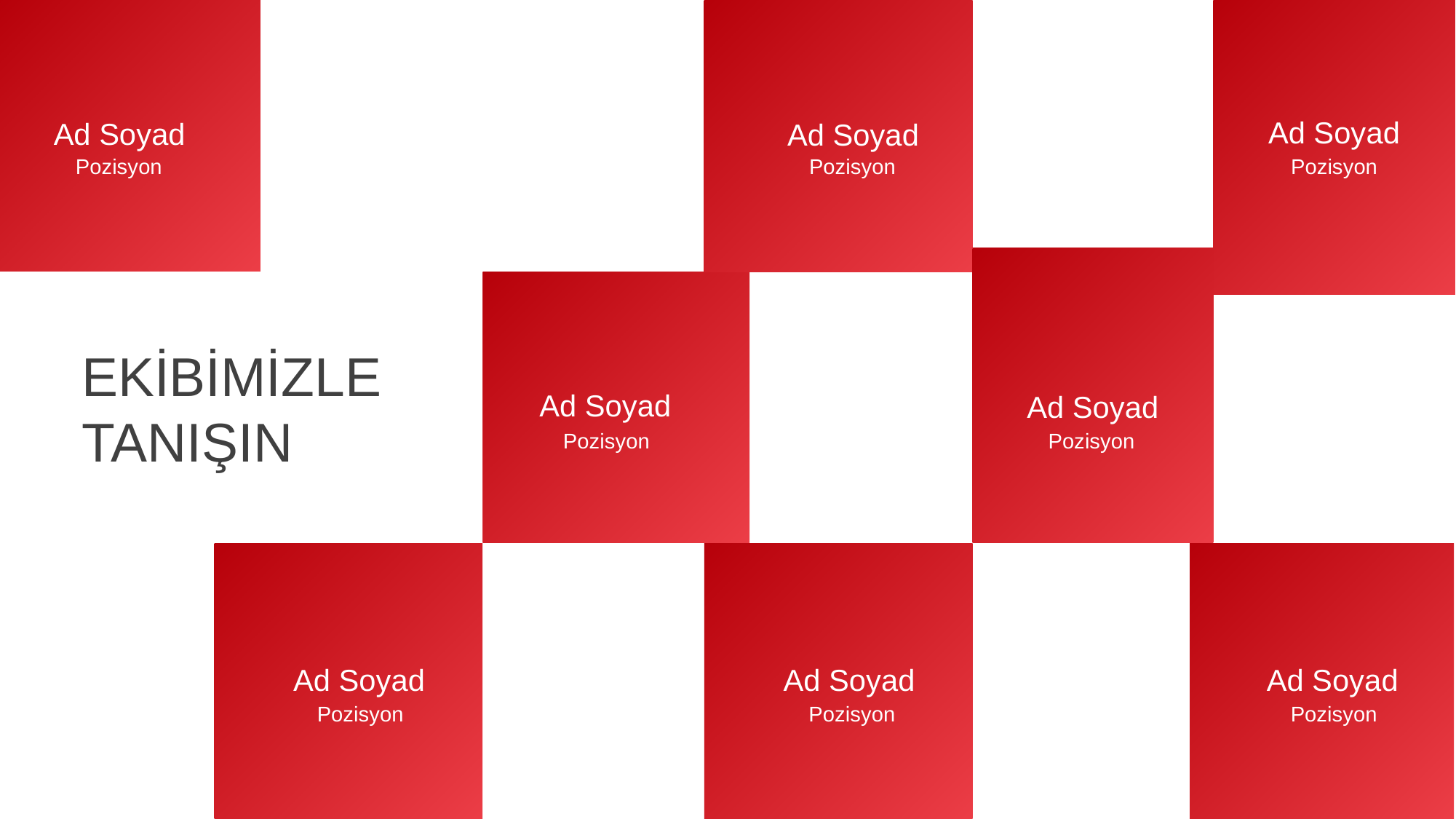

Ad Soyad

 Ad Soyad
Ad Soyad

Pozisyon
Pozisyon
Pozisyon
Ad Soyad

EKİBİMİZLE TANIŞIN
Ad Soyad

Pozisyon
Pozisyon

Ad Soyad
Ad Soyad
Ad Soyad
Pozisyon
Pozisyon
Pozisyon